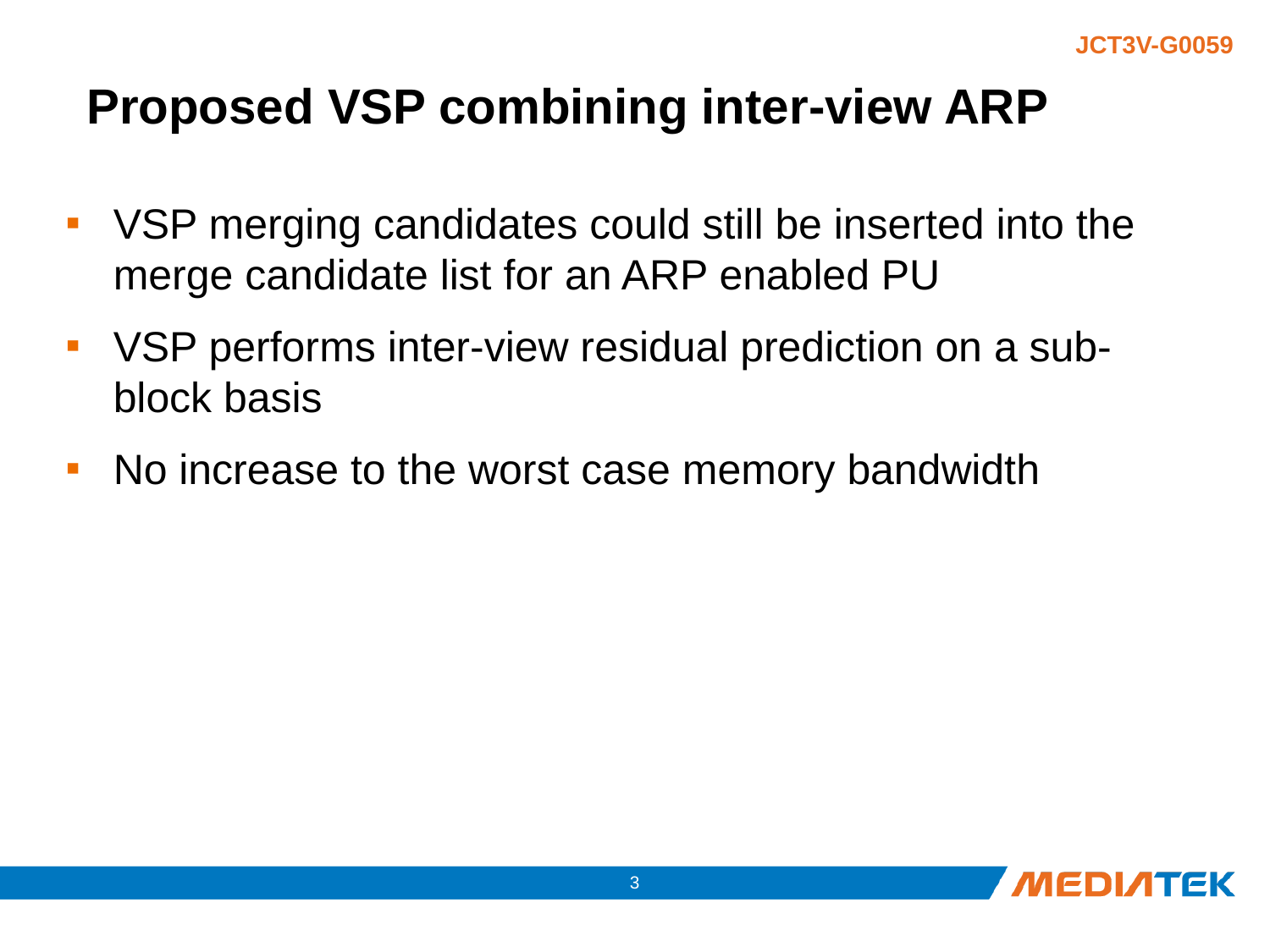

# Proposed VSP combining inter-view ARP
VSP merging candidates could still be inserted into the merge candidate list for an ARP enabled PU
VSP performs inter-view residual prediction on a sub-block basis
No increase to the worst case memory bandwidth

3